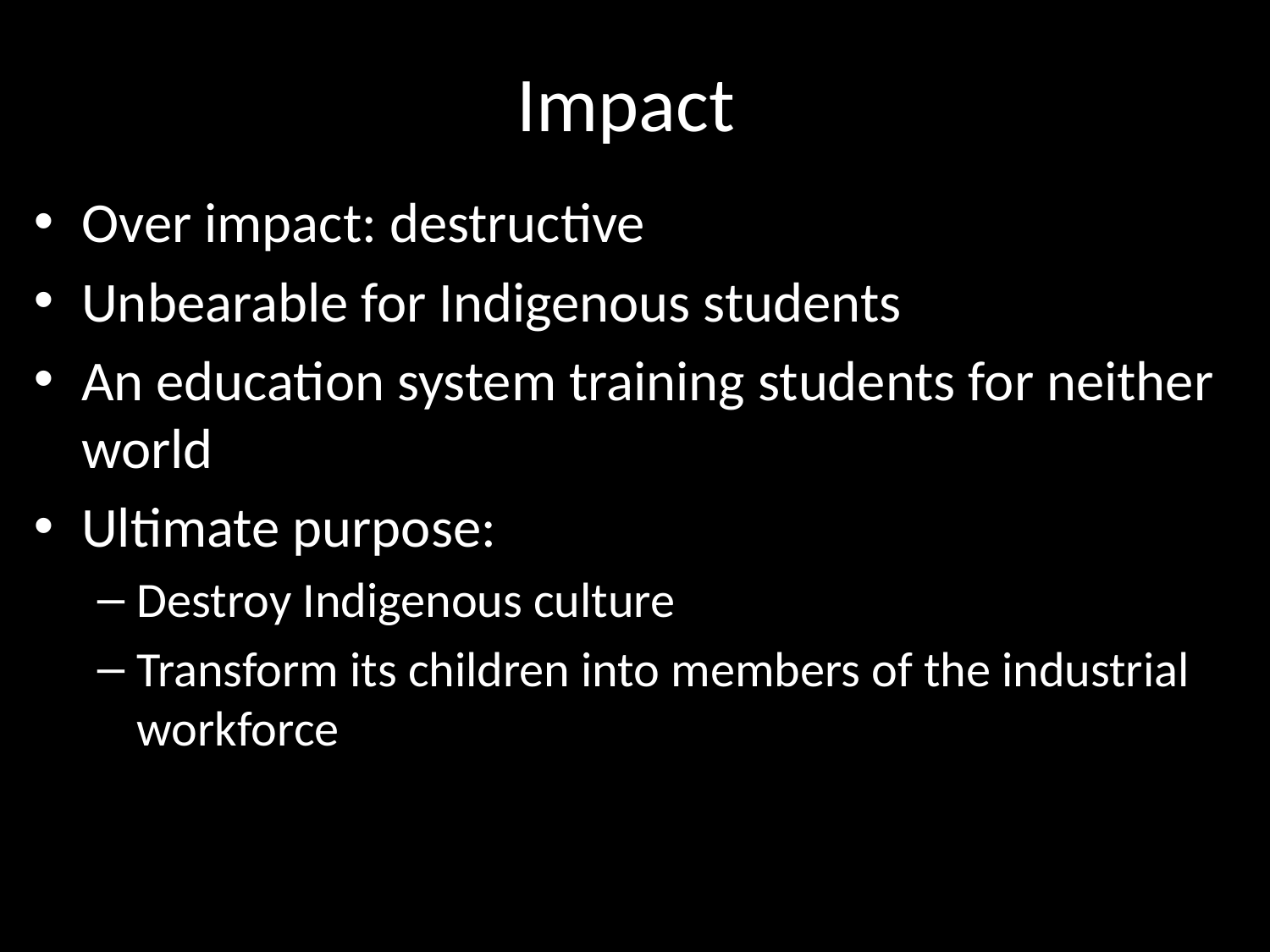

# Impact
Over impact: destructive
Unbearable for Indigenous students
An education system training students for neither world
Ultimate purpose:
Destroy Indigenous culture
Transform its children into members of the industrial workforce